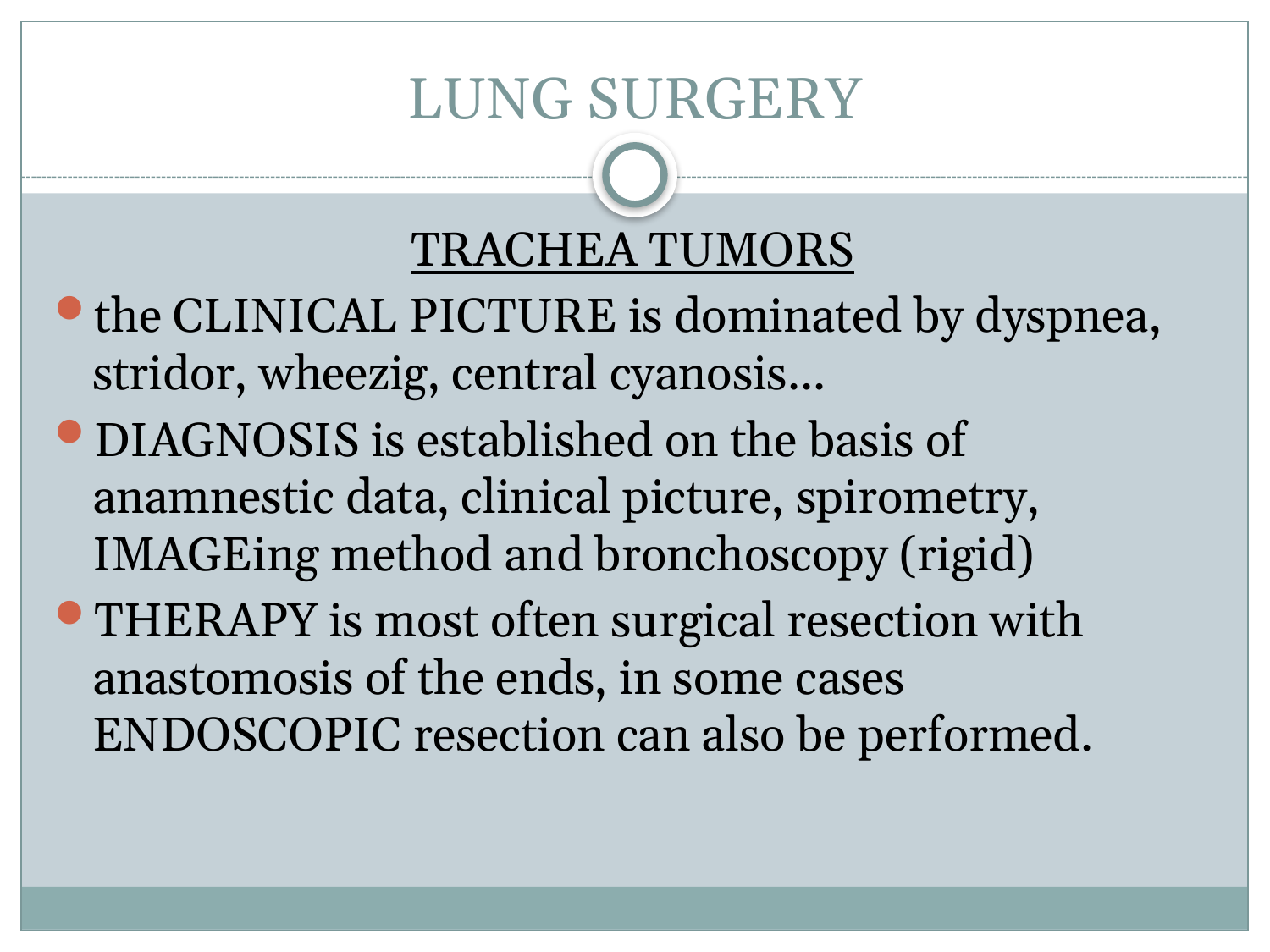

# LUNG SURGERY
TRACHEA TUMORS
the CLINICAL PICTURE is dominated by dyspnea, stridor, wheezig, central cyanosis...
DIAGNOSIS is established on the basis of anamnestic data, clinical picture, spirometry, IMAGEing method and bronchoscopy (rigid)
THERAPY is most often surgical resection with anastomosis of the ends, in some cases ENDOSCOPIC resection can also be performed.